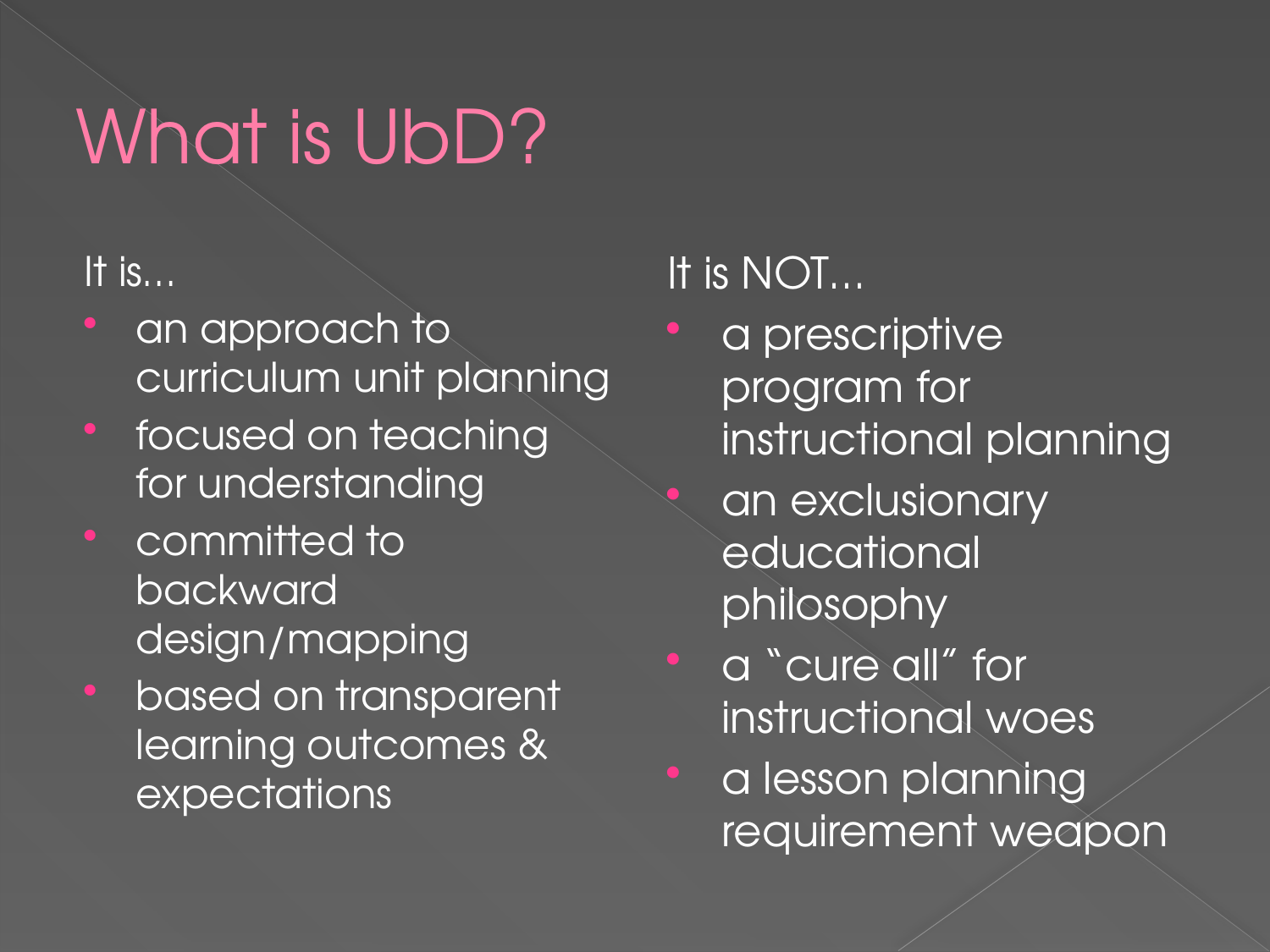

# What is UbD?
It is…
an approach to curriculum unit planning
focused on teaching for understanding
committed to backward design/mapping
based on transparent learning outcomes & expectations

It is NOT…
a prescriptive program for instructional planning
an exclusionary educational philosophy
a “cure all” for instructional woes
a lesson planning requirement weapon